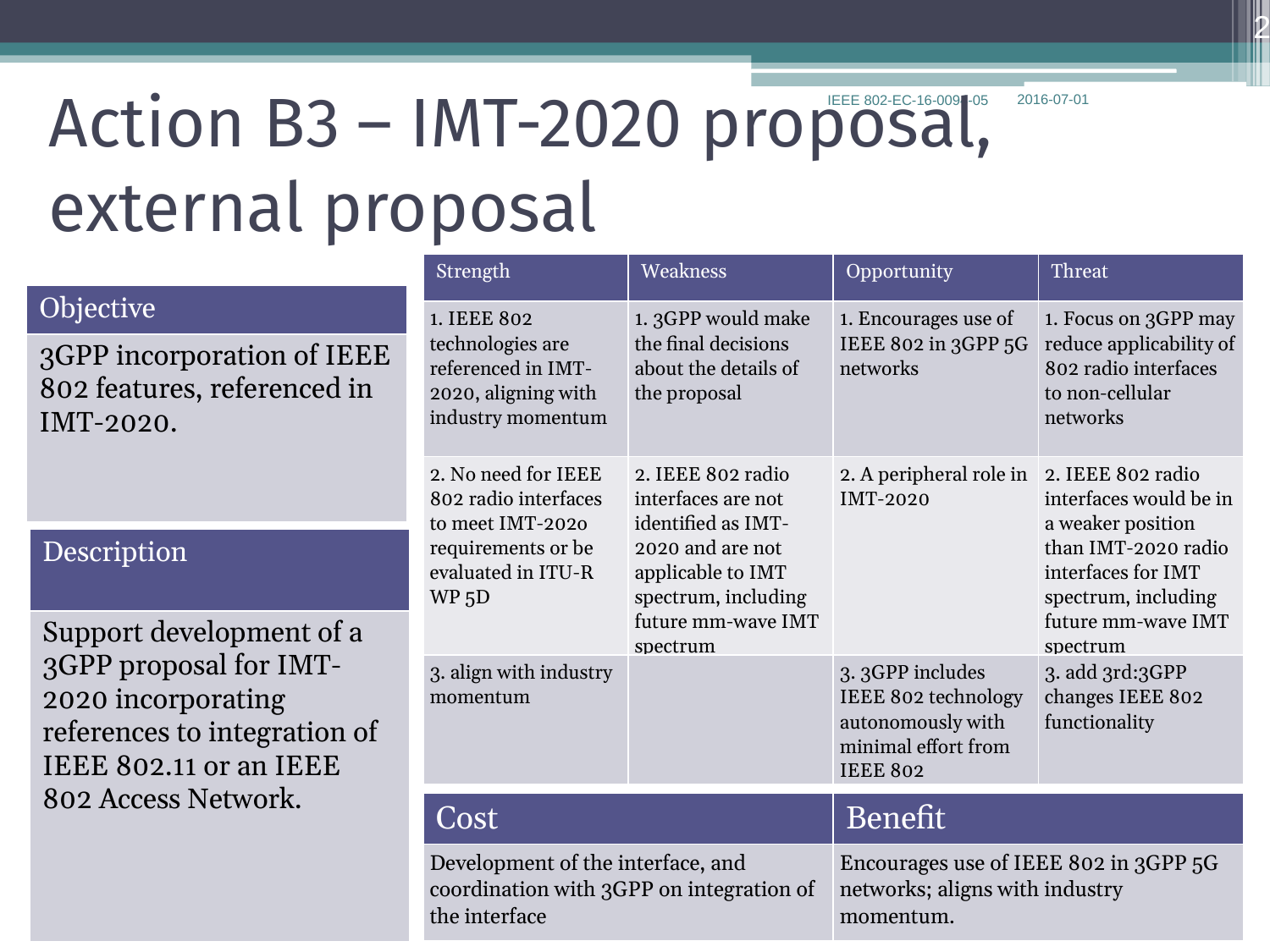

22
Action B3 – IMT-2020 proposal,
external proposal
| Strength | Weakness | Opportunity | Threat |
| --- | --- | --- | --- |
| 1. IEEE 802 technologies are referenced in IMT-2020, aligning with industry momentum | 1. 3GPP would make the final decisions about the details of the proposal | 1. Encourages use of IEEE 802 in 3GPP 5G networks | 1. Focus on 3GPP may reduce applicability of 802 radio interfaces to non-cellular networks |
| 2. No need for IEEE 802 radio interfaces to meet IMT-202o requirements or be evaluated in ITU-R WP 5D | 2. IEEE 802 radio interfaces are not identified as IMT-2020 and are not applicable to IMT spectrum, including future mm-wave IMT spectrum | 2. A peripheral role in IMT-2020 | 2. IEEE 802 radio interfaces would be in a weaker position than IMT-2020 radio interfaces for IMT spectrum, including future mm-wave IMT spectrum |
| 3. align with industry momentum |  | 3. 3GPP includes IEEE 802 technology autonomously with minimal effort from IEEE 802 | 3. add 3rd:3GPP changes IEEE 802 functionality |
| Objective |
| --- |
| 3GPP incorporation of IEEE 802 features, referenced in IMT-2020. |
| Description |
| --- |
| Support development of a 3GPP proposal for IMT-2020 incorporating references to integration of IEEE 802.11 or an IEEE 802 Access Network. |
| Cost | Benefit |
| --- | --- |
| Development of the interface, and coordination with 3GPP on integration of the interface | Encourages use of IEEE 802 in 3GPP 5G networks; aligns with industry momentum. |